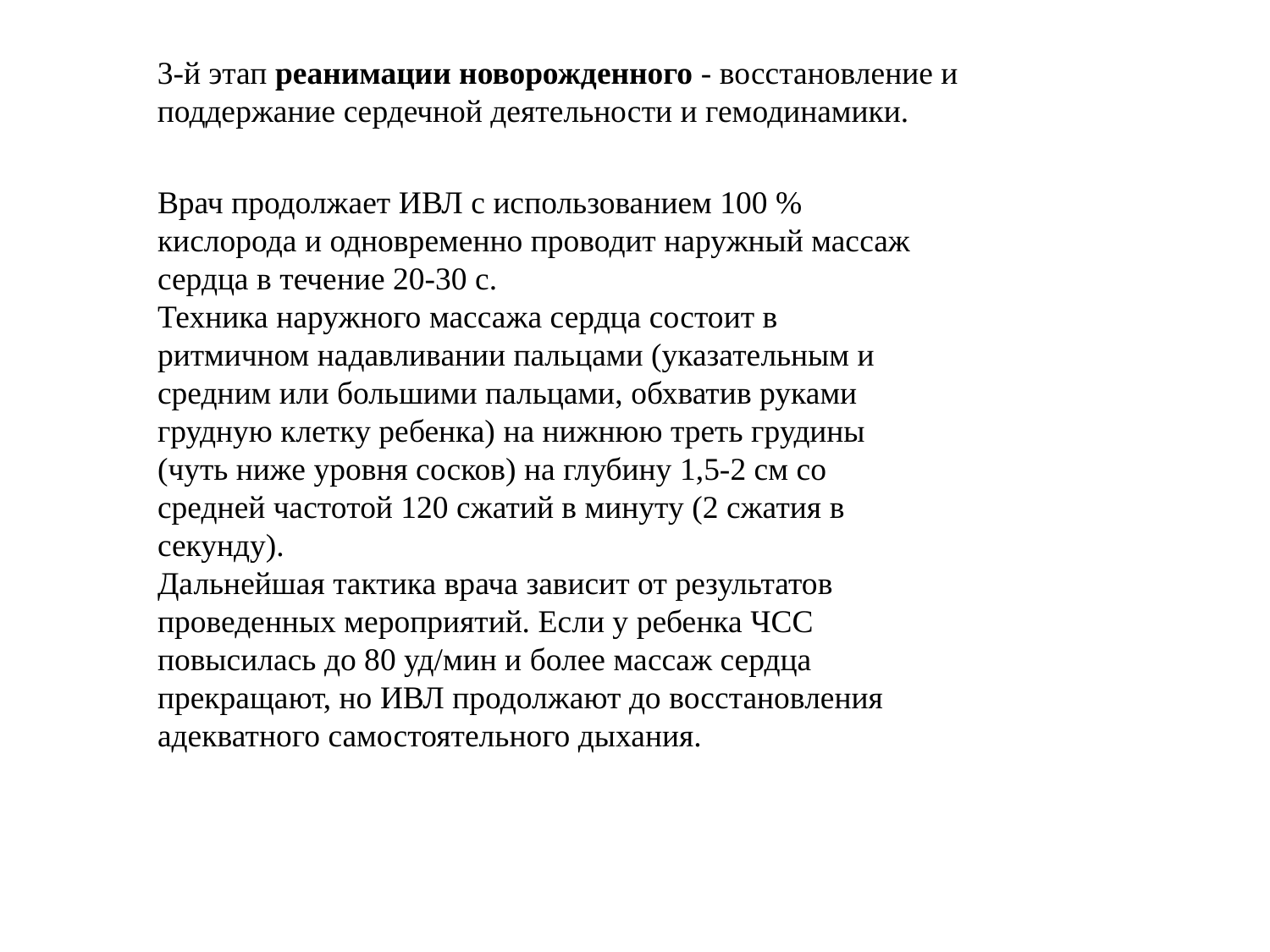

3-й этап реанимации новорожденного - восстановление и поддержание сердечной деятельности и гемодинамики.
Врач продолжает ИВЛ с использованием 100 % кислорода и одновременно проводит наружный массаж сердца в течение 20-30 с.
Техника наружного массажа сердца состоит в ритмичном надавливании пальцами (указательным и средним или большими пальцами, обхватив руками грудную клетку ребенка) на нижнюю треть грудины (чуть ниже уровня сосков) на глубину 1,5-2 см со средней частотой 120 сжатий в минуту (2 сжатия в секунду).
Дальнейшая тактика врача зависит от результатов проведенных мероприятий. Если у ребенка ЧСС повысилась до 80 уд/мин и более массаж сердца прекращают, но ИВЛ продолжают до восстановления адекватного самостоятельного дыхания.